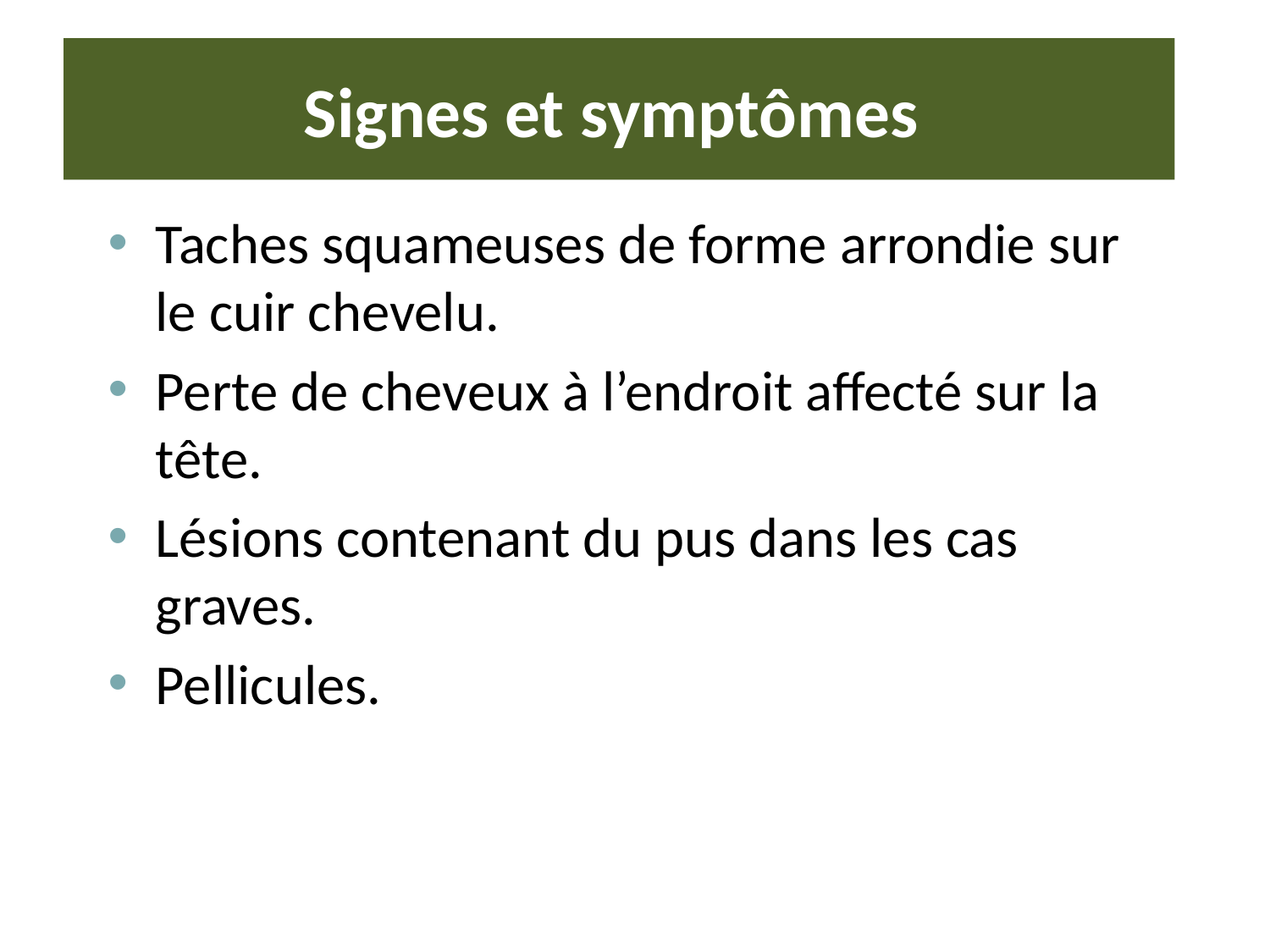

# Signes et symptômes
Taches squameuses de forme arrondie sur le cuir chevelu.
Perte de cheveux à l’endroit affecté sur la tête.
Lésions contenant du pus dans les cas graves.
Pellicules.